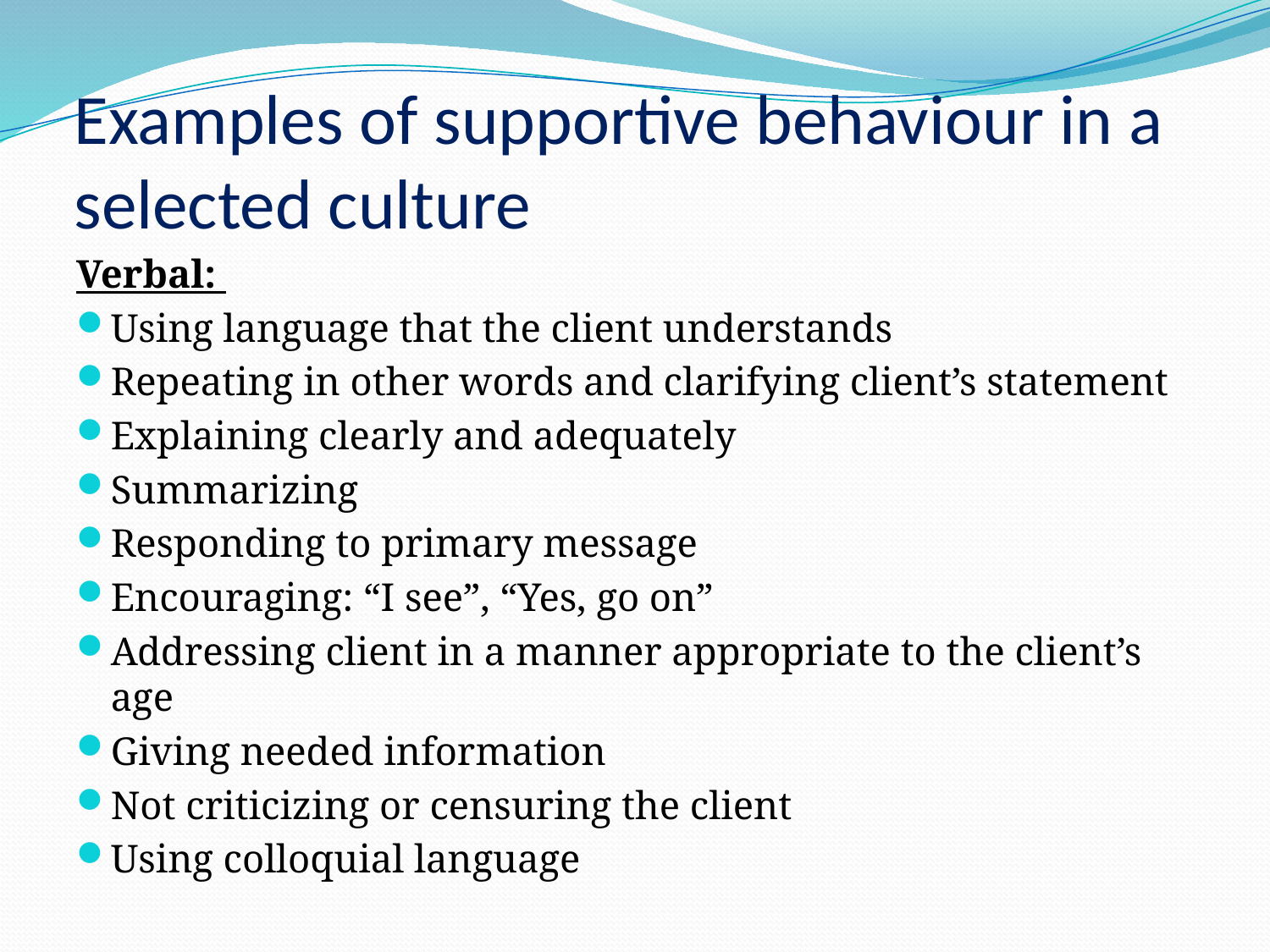

# Examples of supportive behaviour in a selected culture
Verbal:
Using language that the client understands
Repeating in other words and clarifying client’s statement
Explaining clearly and adequately
Summarizing
Responding to primary message
Encouraging: “I see”, “Yes, go on”
Addressing client in a manner appropriate to the client’s age
Giving needed information
Not criticizing or censuring the client
Using colloquial language